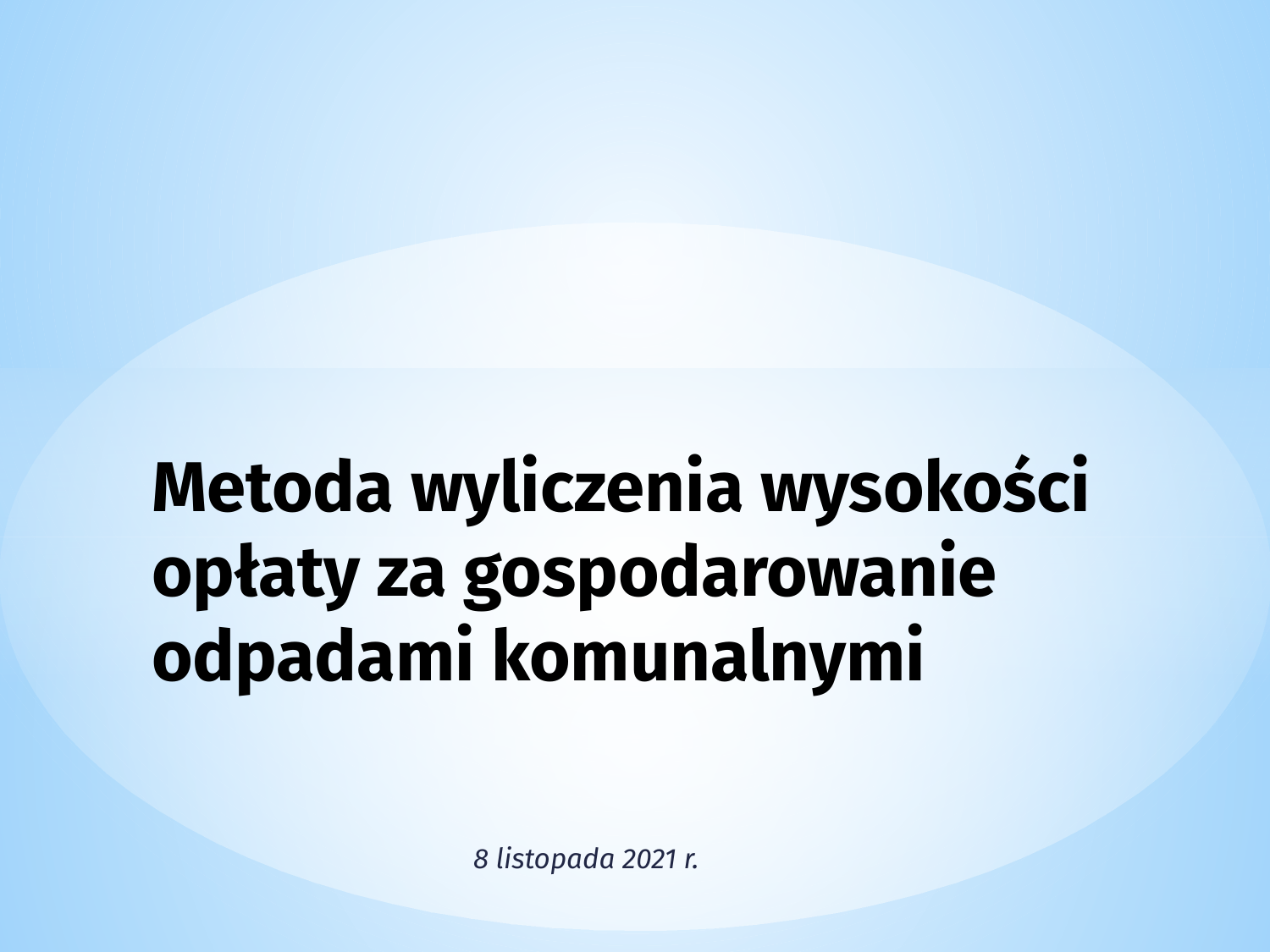

# Metoda wyliczenia wysokości opłaty za gospodarowanie odpadami komunalnymi
8 listopada 2021 r.